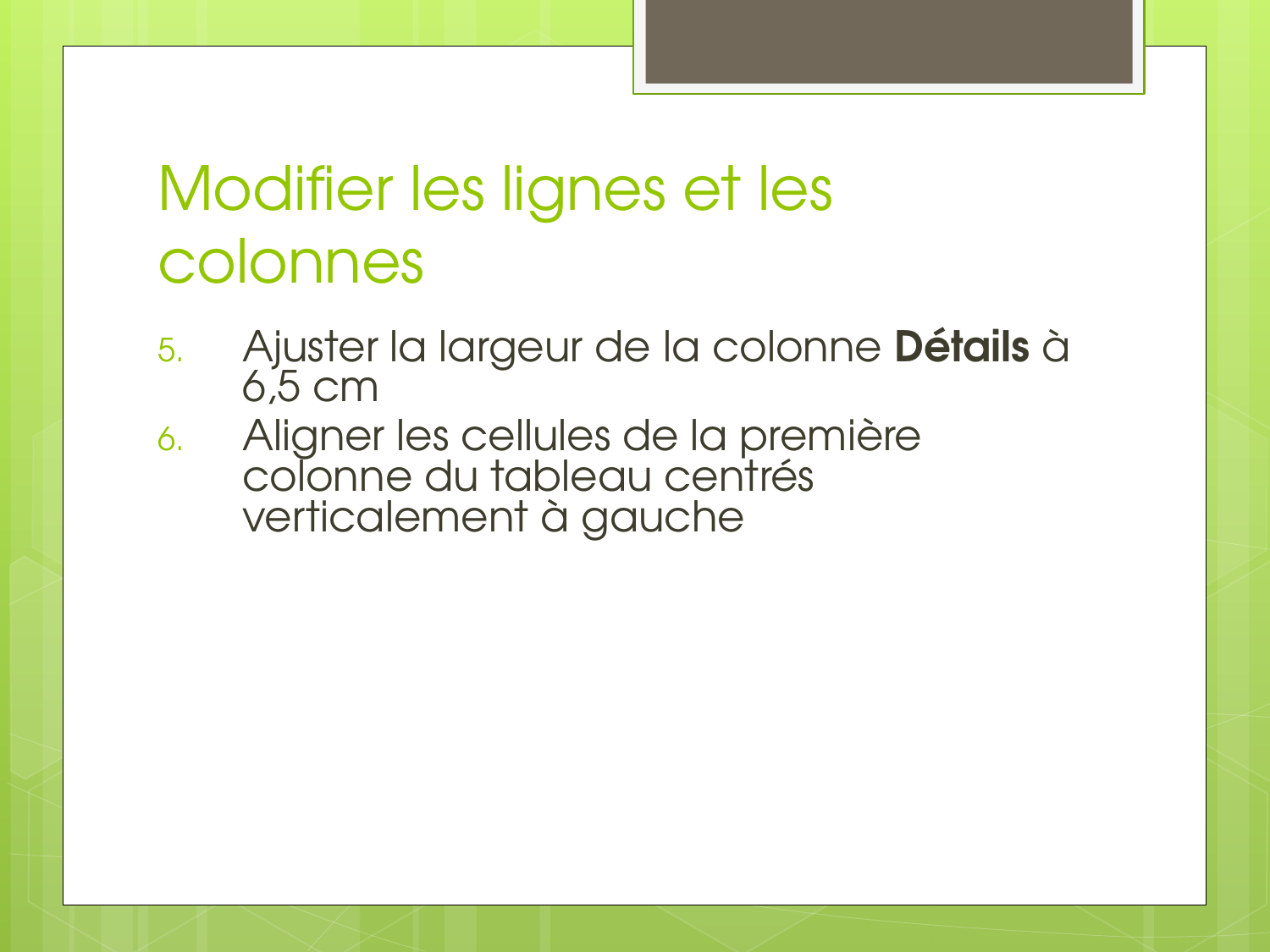

# Modifier les lignes et les colonnes
Ajuster la largeur de la colonne Détails à 6,5 cm
Aligner les cellules de la première colonne du tableau centrés verticalement à gauche